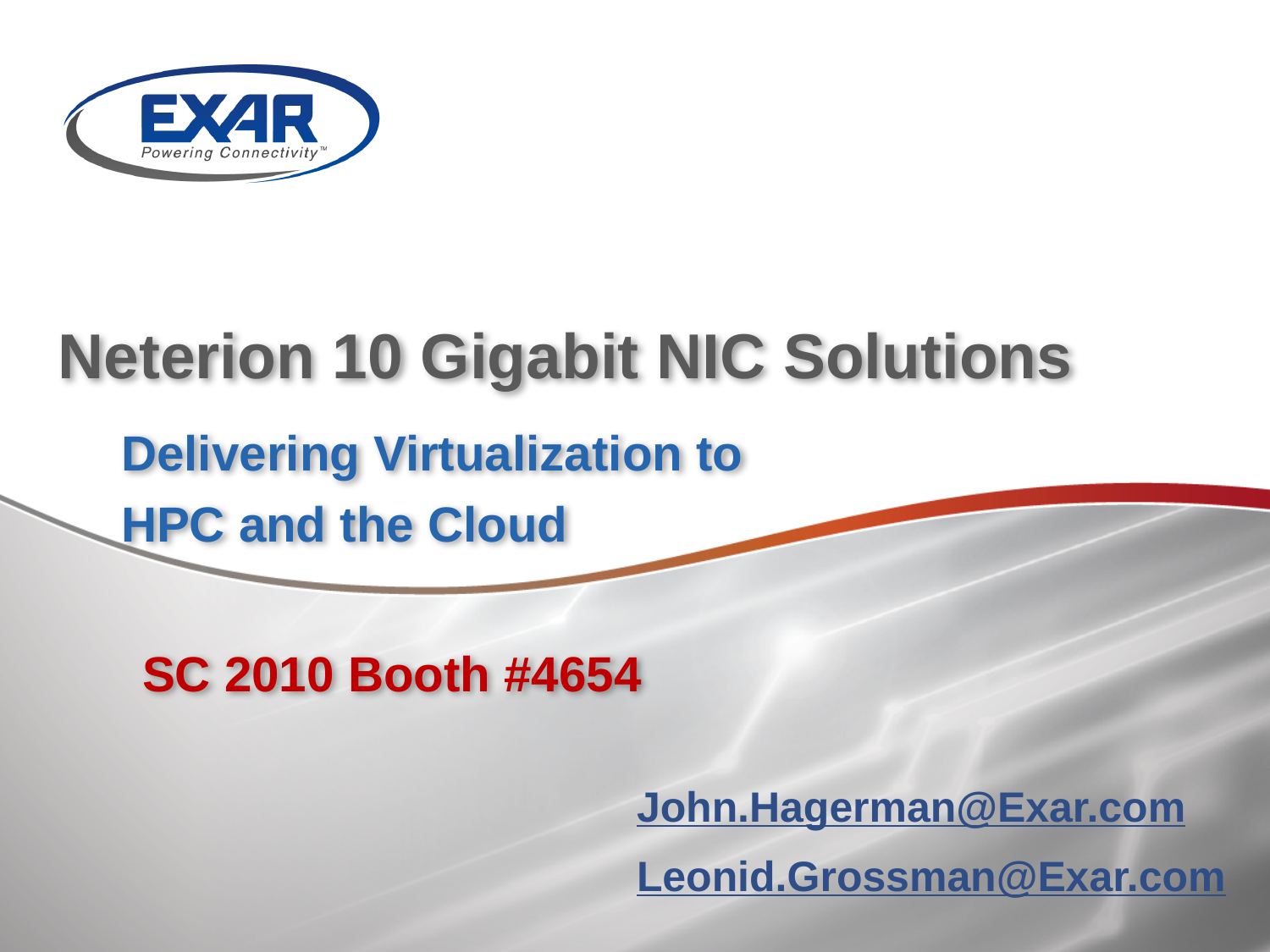

# Neterion 10 Gigabit NIC Solutions
Delivering Virtualization to HPC and the Cloud
SC 2010 Booth #4654
John.Hagerman@Exar.com
Leonid.Grossman@Exar.com